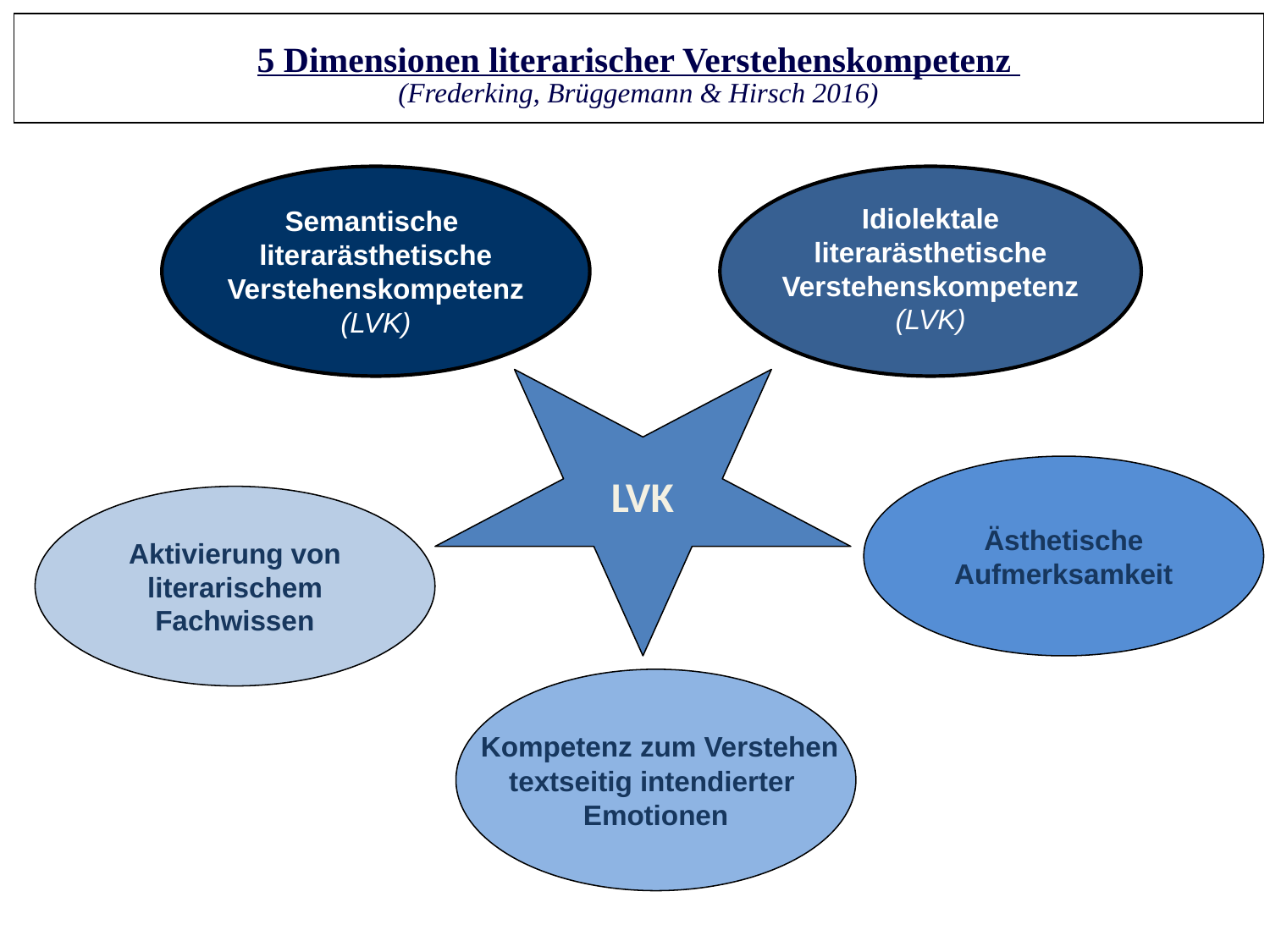

5 Dimensionen literarischer Verstehenskompetenz
(Frederking, Brüggemann & Hirsch 2016)

Semantische
literarästhetische
Verstehenskompetenz
(LVK)
Idiolektale
literarästhetische
Verstehenskompetenz
(LVK)

Ästhetische
Aufmerksamkeit
LVK
Aktivierung von
literarischem
Fachwissen
  Kompetenz zum Verstehen
textseitig intendierter
Emotionen